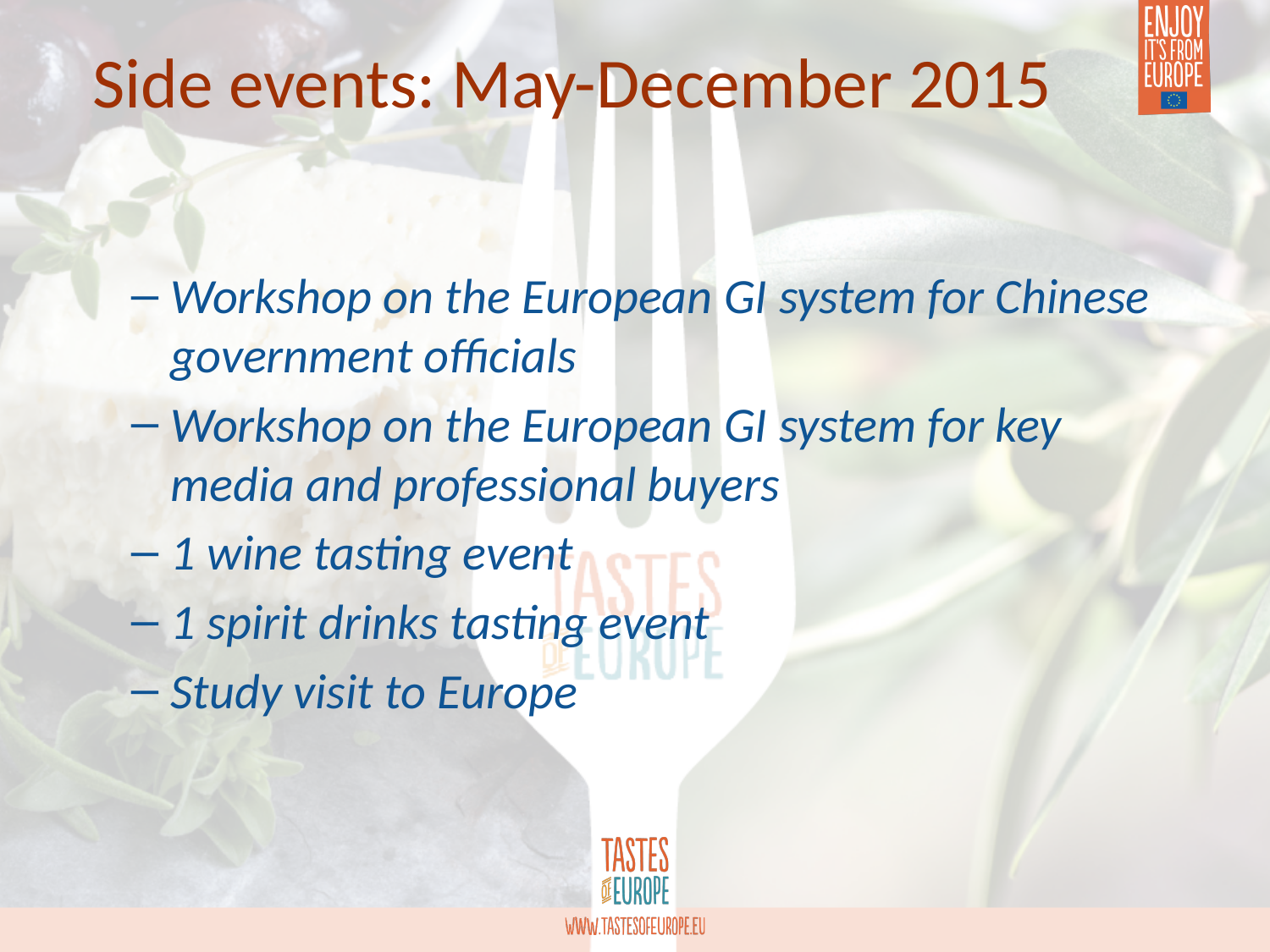

# Side events: May-December 2015

Workshop on the European GI system for Chinese government officials
Workshop on the European GI system for key media and professional buyers
1 wine tasting event
1 spirit drinks tasting event
Study visit to Europe